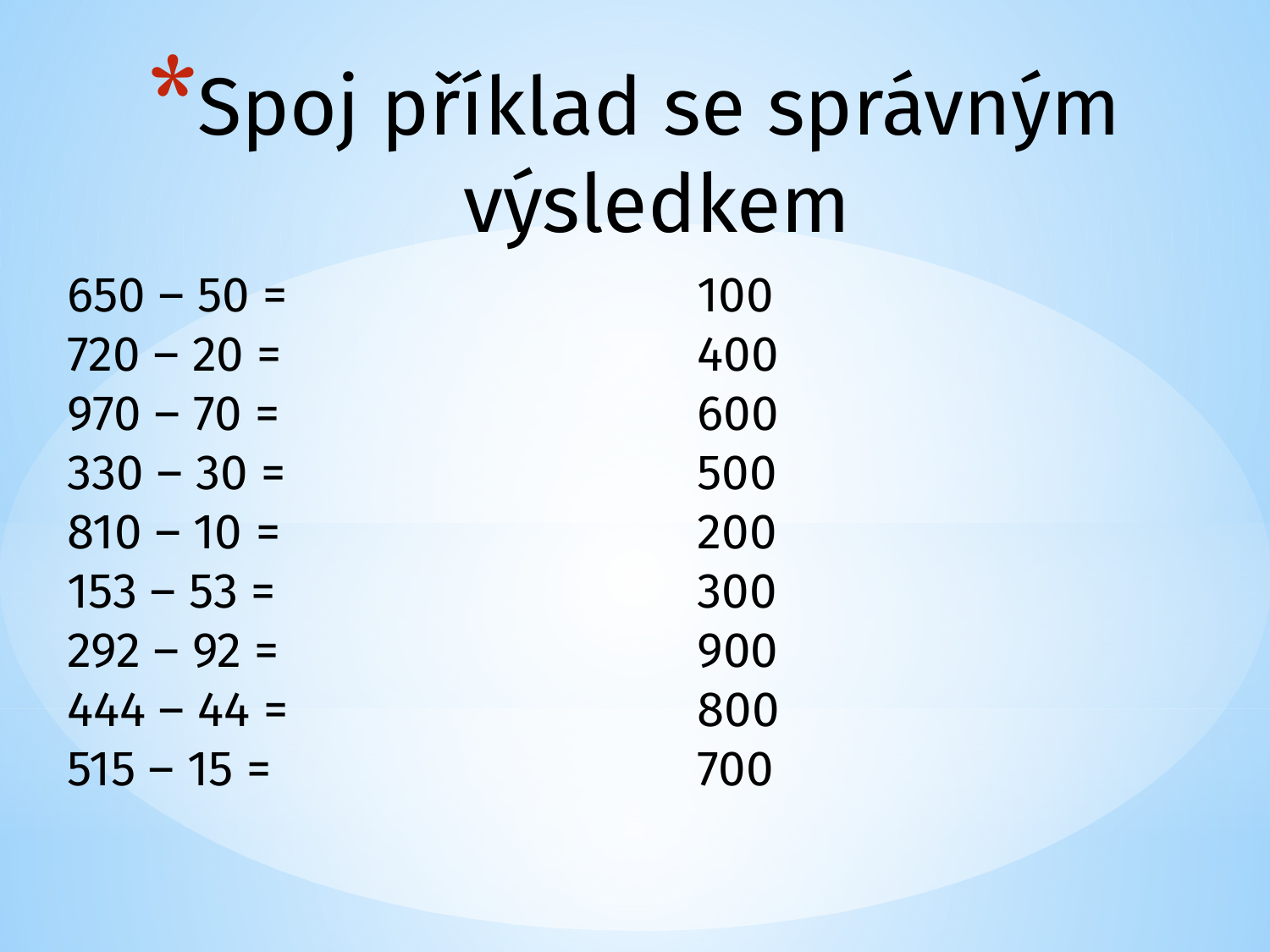

# Spoj příklad se správným výsledkem
650 – 50 =
720 – 20 =
970 – 70 =
330 – 30 =
810 – 10 =
153 – 53 =
292 – 92 =
444 – 44 =
515 – 15 =
100
400
600
500
200
300
900
800
700